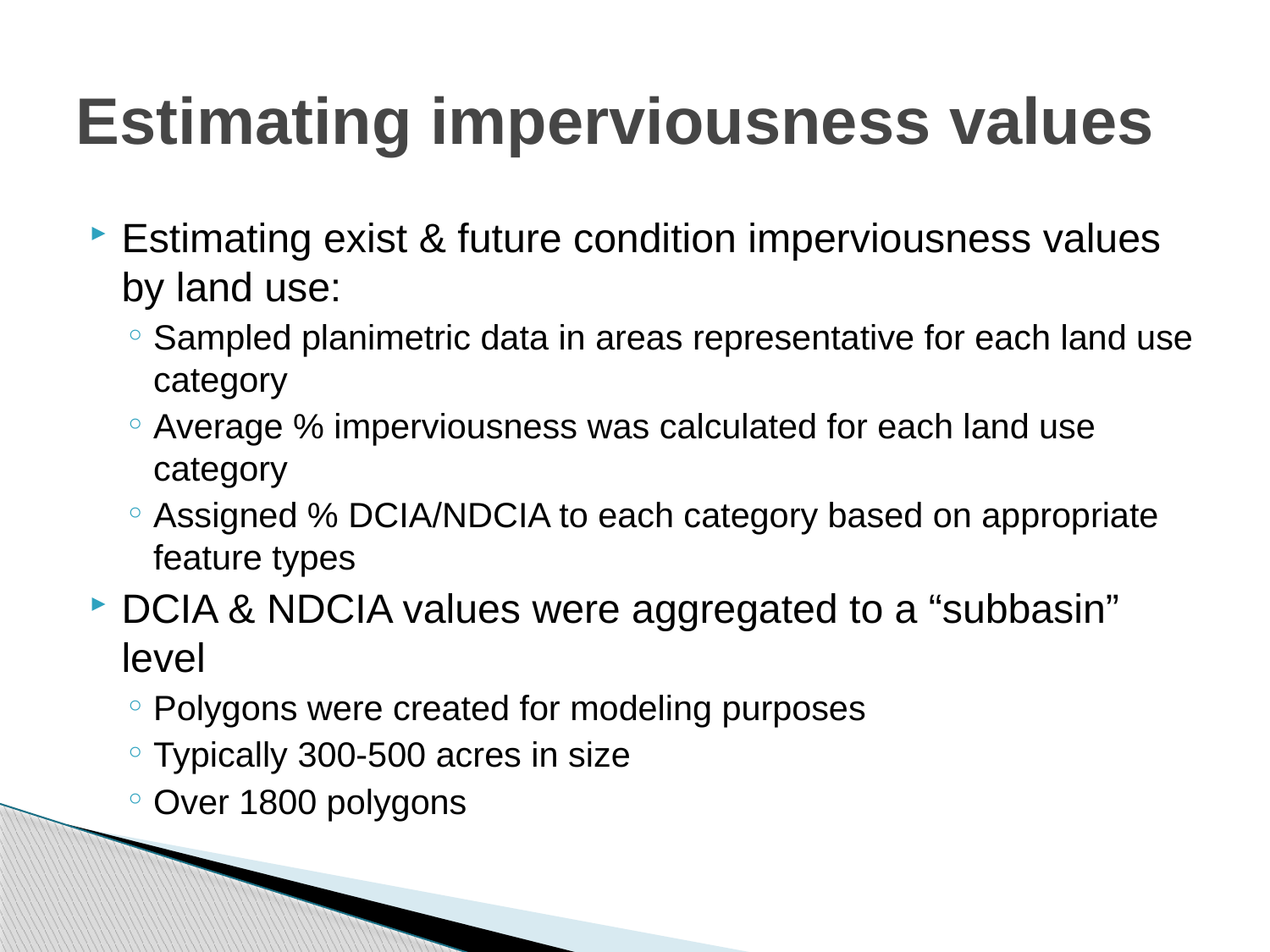

# Estimating imperviousness values
Estimating exist & future condition imperviousness values by land use:
Sampled planimetric data in areas representative for each land use category
Average % imperviousness was calculated for each land use category
Assigned % DCIA/NDCIA to each category based on appropriate feature types
DCIA & NDCIA values were aggregated to a “subbasin” level
Polygons were created for modeling purposes
Typically 300-500 acres in size
Over 1800 polygons